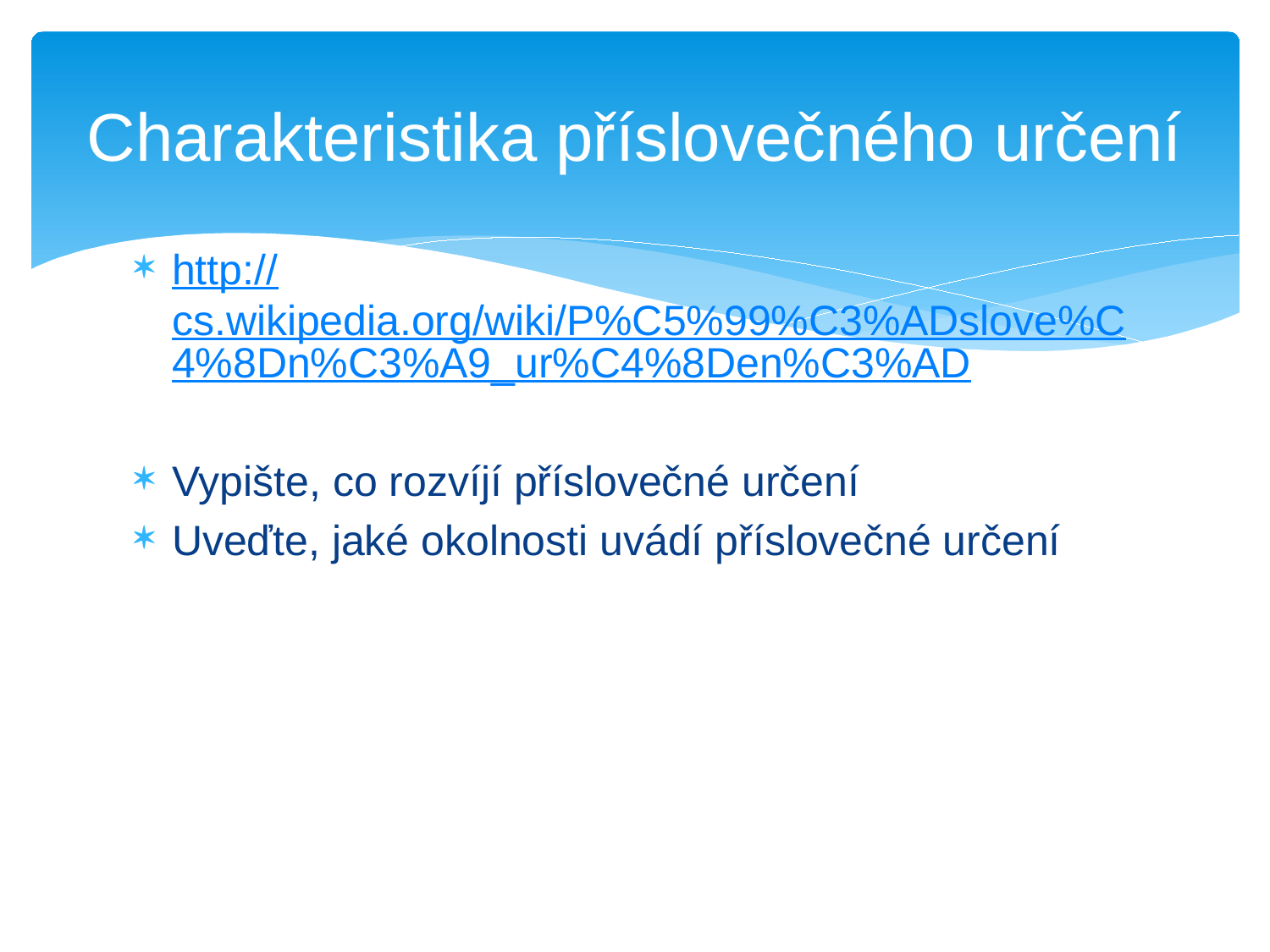

# Charakteristika příslovečného určení
http://cs.wikipedia.org/wiki/P%C5%99%C3%ADslove%C4%8Dn%C3%A9_ur%C4%8Den%C3%AD

Vypište, co rozvíjí příslovečné určení
Uveďte, jaké okolnosti uvádí příslovečné určení